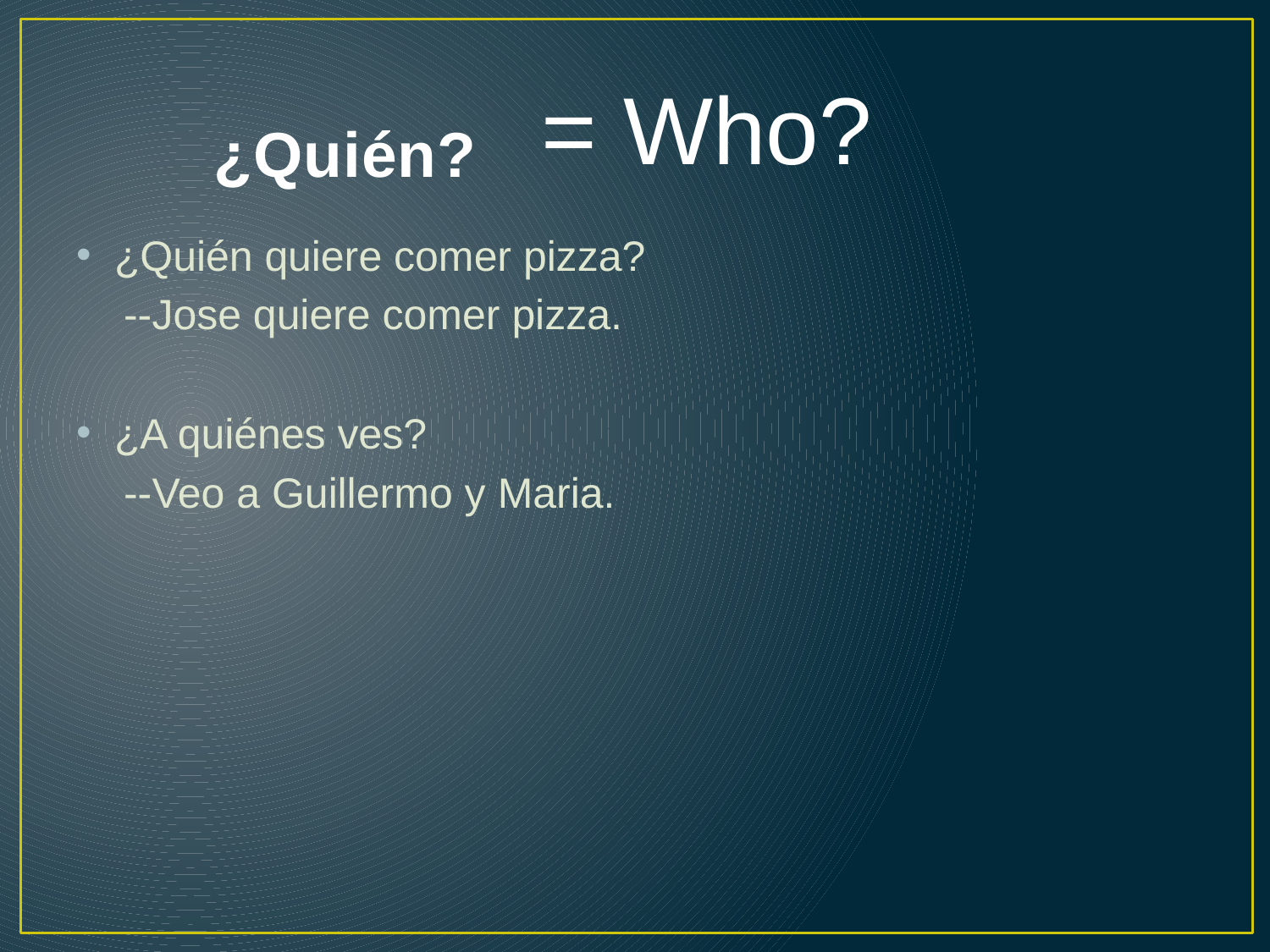

# ¿Quién?
= Who?
¿Quién quiere comer pizza?
    --Jose quiere comer pizza.

¿A quiénes ves?
    --Veo a Guillermo y Maria.